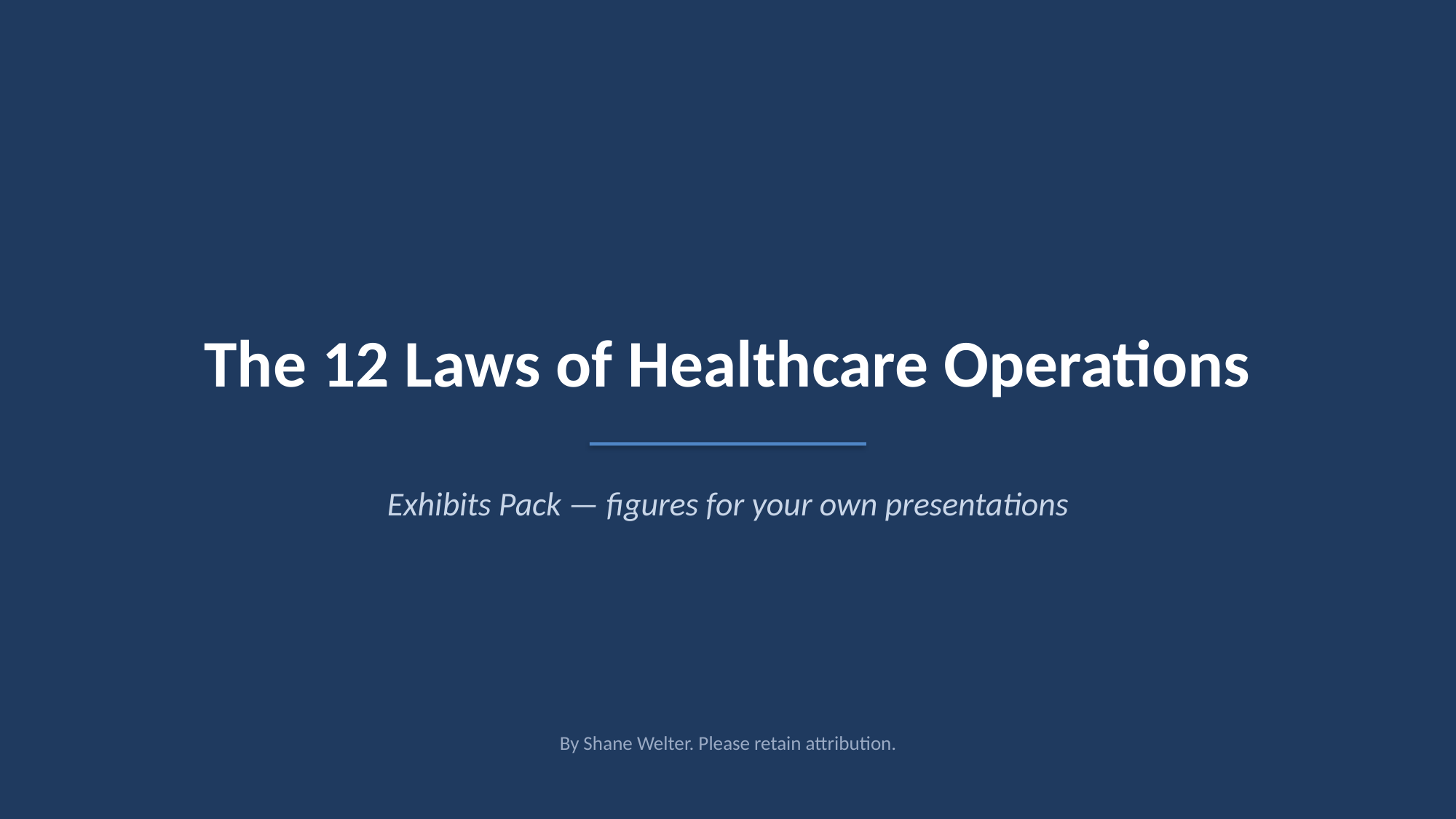

The 12 Laws of Healthcare Operations

Exhibits Pack — figures for your own presentations
By Shane Welter. Please retain attribution.